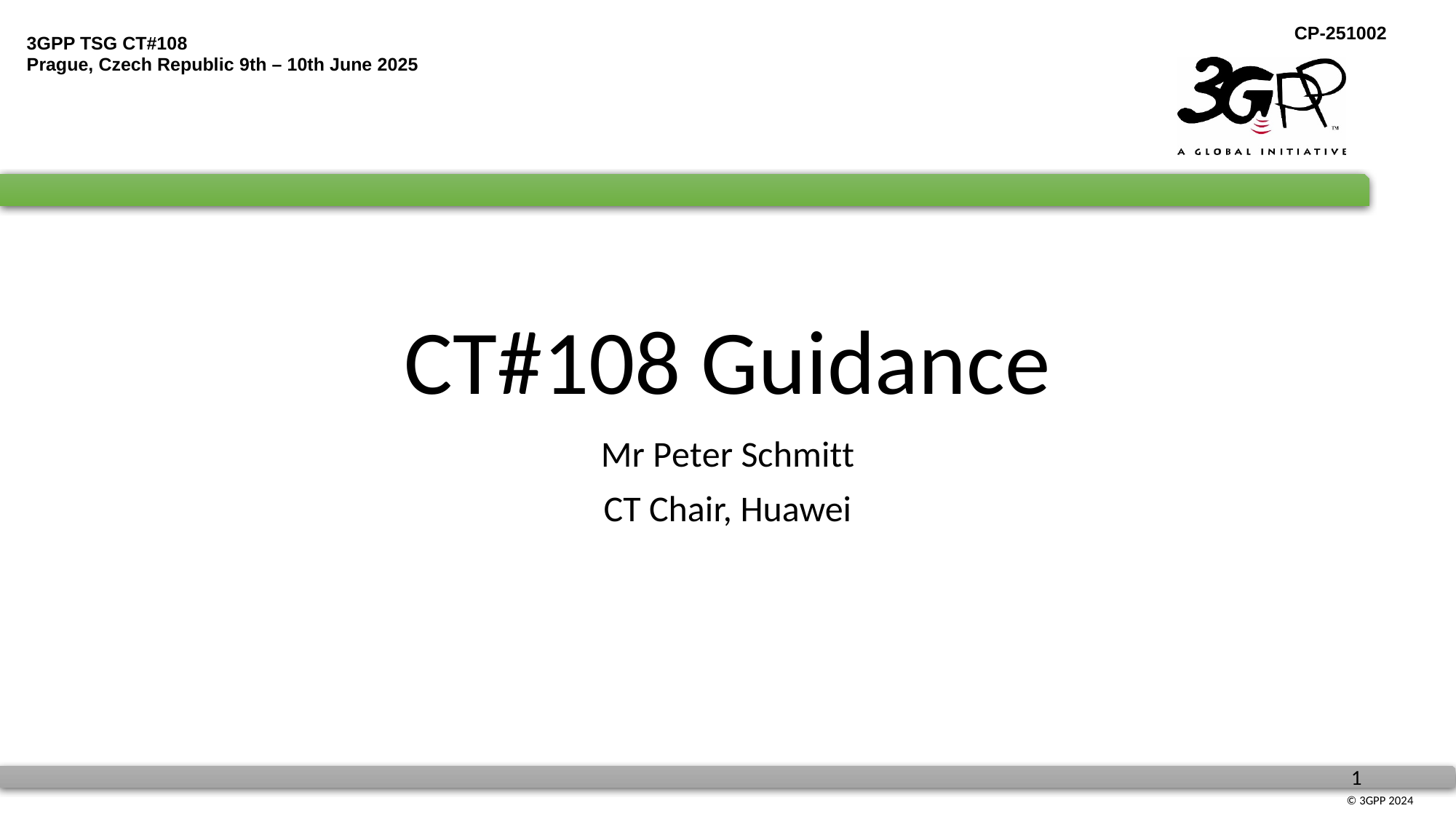

# CT#108 Guidance
Mr Peter Schmitt
CT Chair, Huawei